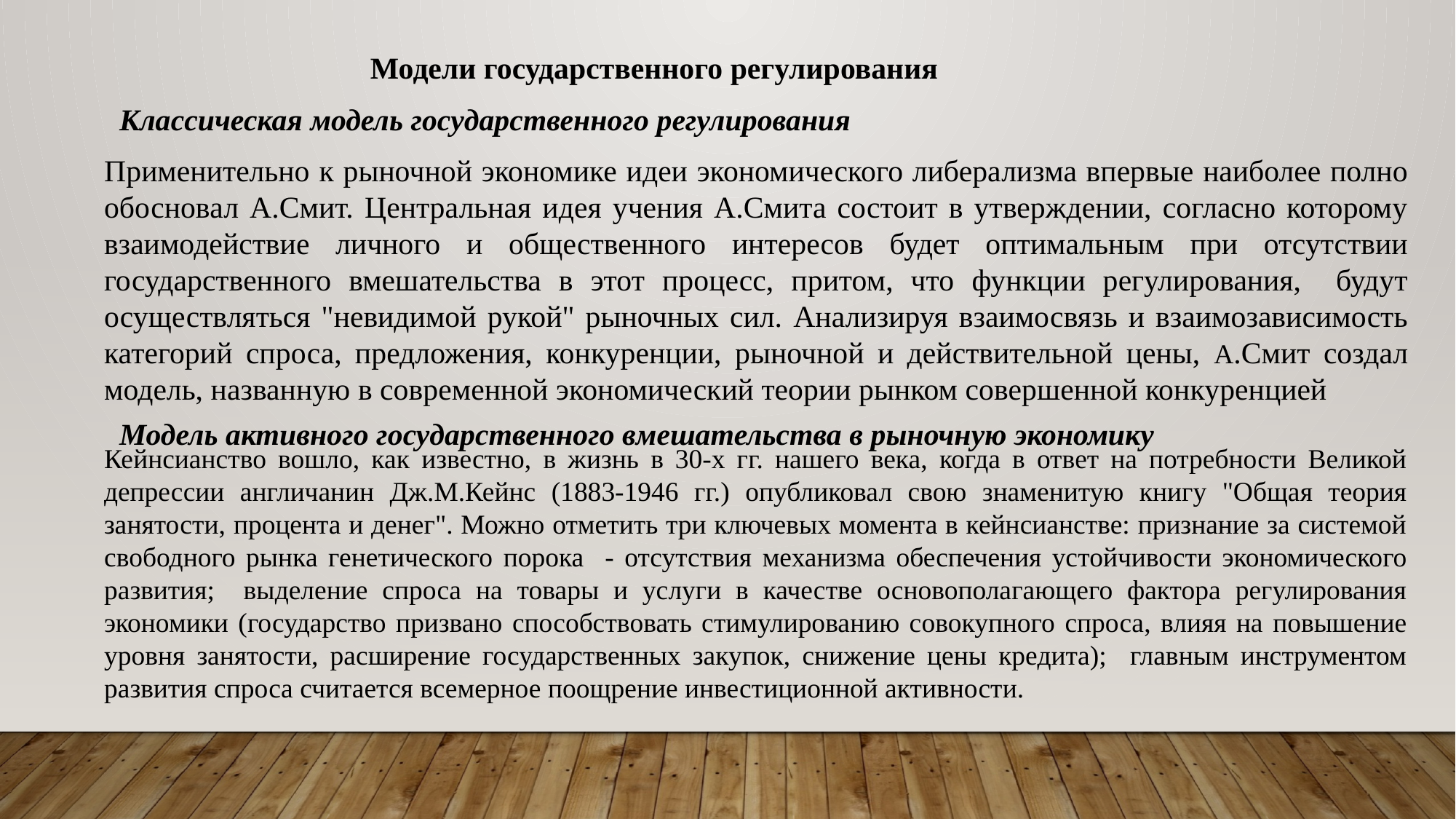

Модели государственного регулирования
Классическая модель государственного регулирования
Применительно к рыночной экономике идеи экономического либерализма впервые наиболее полно обосновал А.Смит. Центральная идея учения А.Смита состоит в утверждении, согласно которому взаимодействие личного и общественного интересов будет оптимальным при отсутствии государственного вмешательства в этот процесс, притом, что функции регулирования,  будут осуществляться "невидимой рукой" рыночных сил. Анализируя взаимосвязь и взаимозависимость категорий спроса, предложения, конкуренции, рыночной и действительной цены, А.Смит создал модель, названную в современной экономический теории рынком совершенной конкуренцией
Модель активного государственного вмешательства в рыночную экономику
Кейнсианство вошло, как известно, в жизнь в 30-х гг. нашего века, когда в ответ на потребности Великой депрессии англичанин Дж.М.Кейнс (1883-1946 гг.) опубликовал свою знаменитую книгу "Общая теория занятости, процента и денег". Можно отметить три ключевых момента в кейнсианстве: признание за системой свободного рынка генетического порока  - отсутствия механизма обеспечения устойчивости экономического развития;  выделение спроса на товары и услуги в качестве основополагающего фактора регулирования экономики (государство призвано способствовать стимулированию совокупного спроса, влияя на повышение уровня занятости, расширение государственных закупок, снижение цены кредита);  главным инструментом развития спроса считается всемерное поощрение инвестиционной активности.